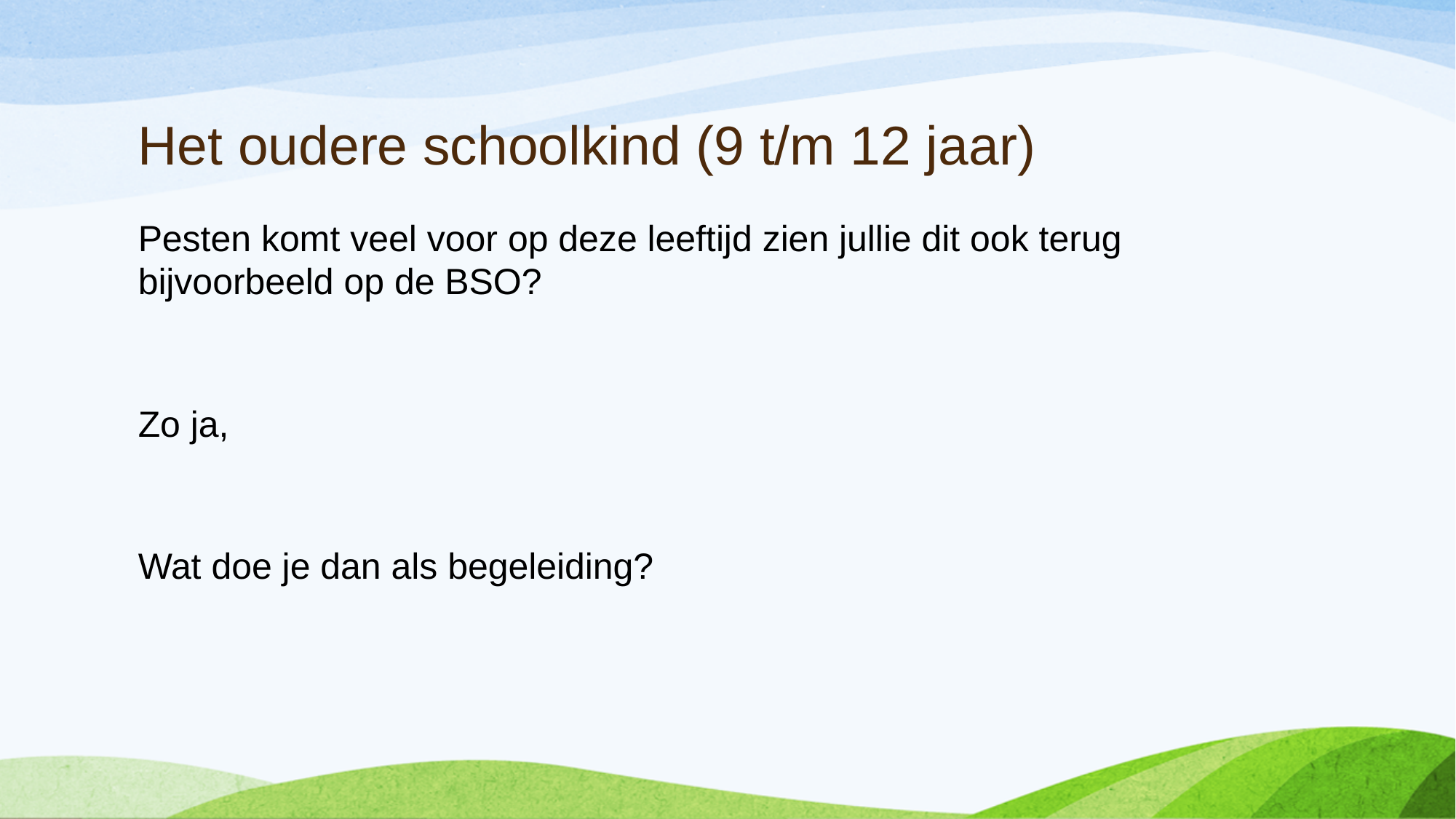

# Het oudere schoolkind (9 t/m 12 jaar)
Pesten komt veel voor op deze leeftijd zien jullie dit ook terug bijvoorbeeld op de BSO?

Zo ja,

Wat doe je dan als begeleiding?